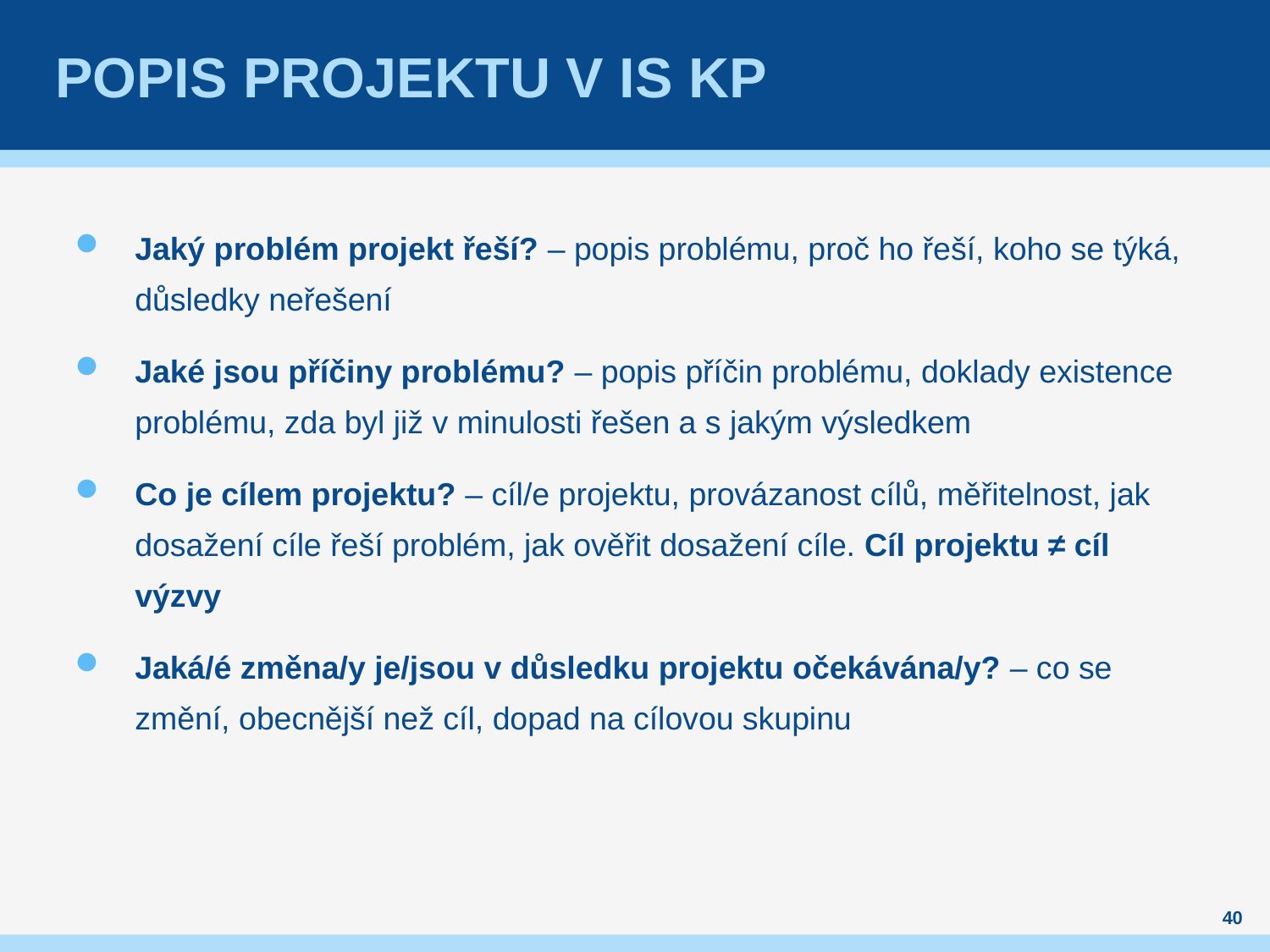

# Popis projektu v IS KP
Jaký problém projekt řeší? – popis problému, proč ho řeší, koho se týká, důsledky neřešení
Jaké jsou příčiny problému? – popis příčin problému, doklady existence problému, zda byl již v minulosti řešen a s jakým výsledkem
Co je cílem projektu? – cíl/e projektu, provázanost cílů, měřitelnost, jak dosažení cíle řeší problém, jak ověřit dosažení cíle. Cíl projektu ≠ cíl výzvy
Jaká/é změna/y je/jsou v důsledku projektu očekávána/y? – co se změní, obecnější než cíl, dopad na cílovou skupinu
40